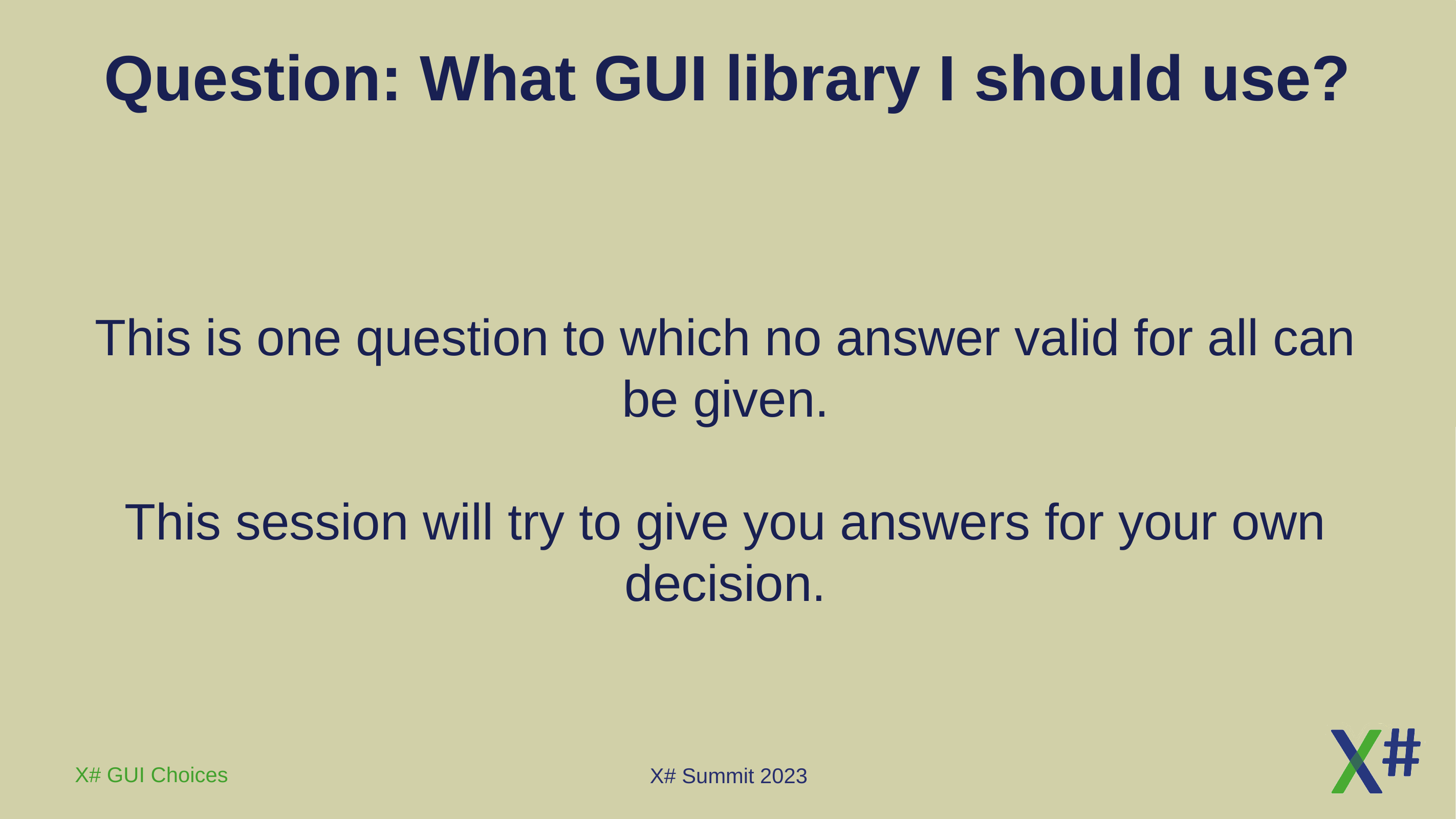

# Question: What GUI library I should use?
This is one question to which no answer valid for all can be given.

This session will try to give you answers for your own decision.